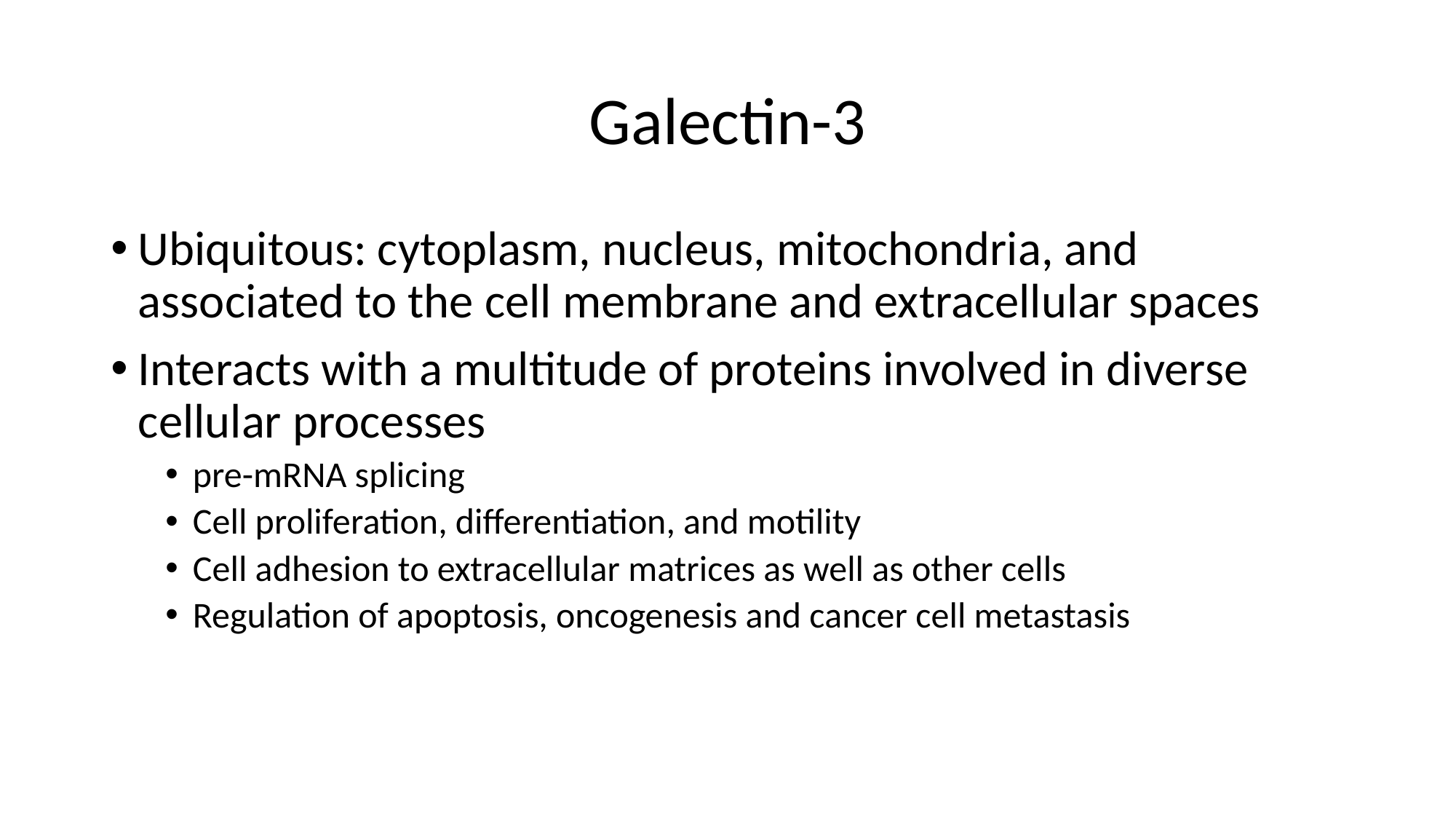

# Galectin-3
Ubiquitous: cytoplasm, nucleus, mitochondria, and associated to the cell membrane and extracellular spaces
Interacts with a multitude of proteins involved in diverse cellular processes
pre-mRNA splicing
Cell proliferation, differentiation, and motility
Cell adhesion to extracellular matrices as well as other cells
Regulation of apoptosis, oncogenesis and cancer cell metastasis